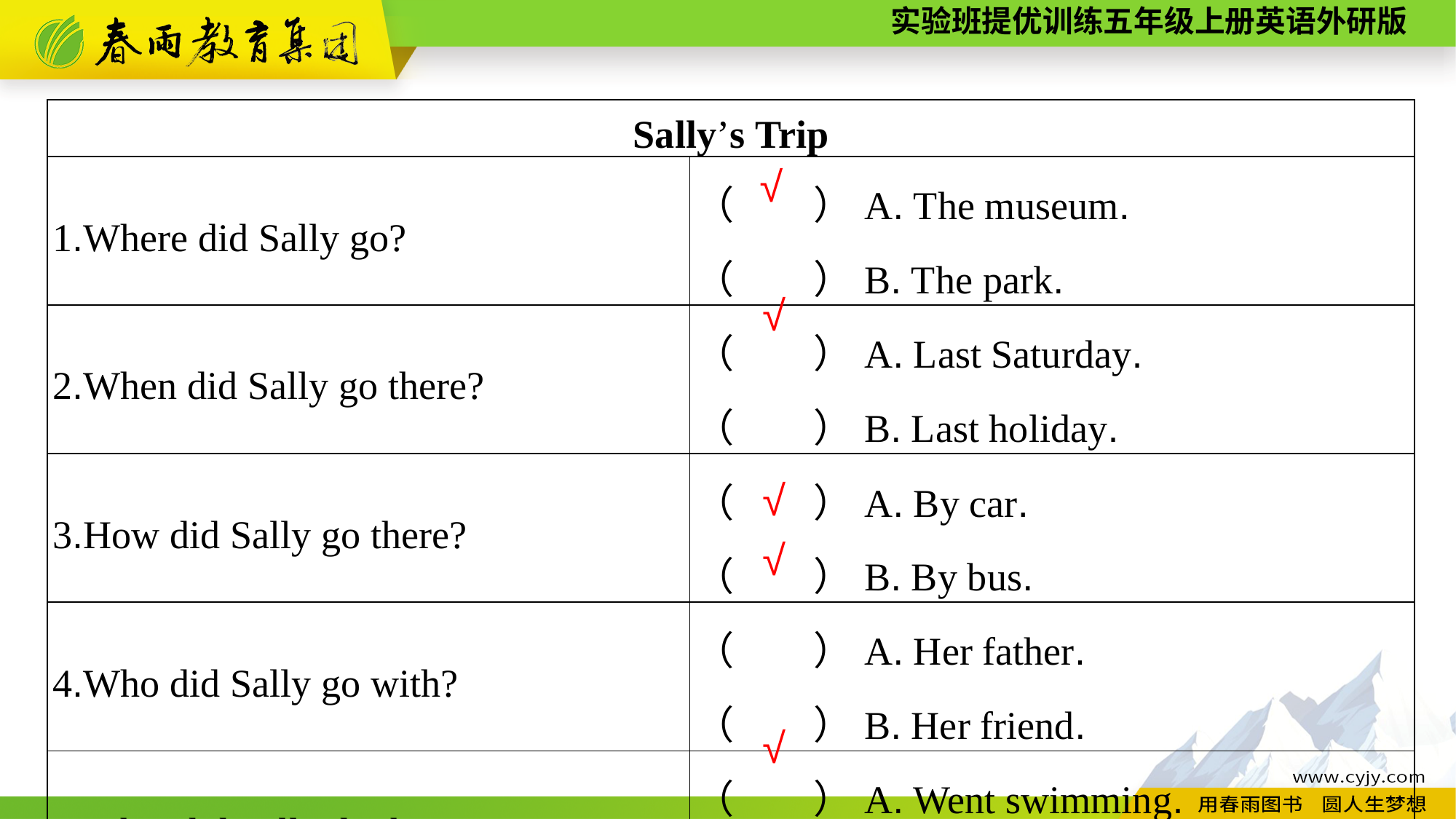

| Sally’s Trip |  |
| --- | --- |
| 1.Where did Sally go? | （　　）A. The museum. （　　）B. The park. |
| 2.When did Sally go there? | （　　）A. Last Saturday. （　　）B. Last holiday. |
| 3.How did Sally go there? | （　　）A. By car. （　　）B. By bus. |
| 4.Who did Sally go with? | （　　）A. Her father. （　　）B. Her friend. |
| 5.What did Sally do there? | （　　）A. Went swimming. （　　）B. Took photos. |
√
√
√
√
√